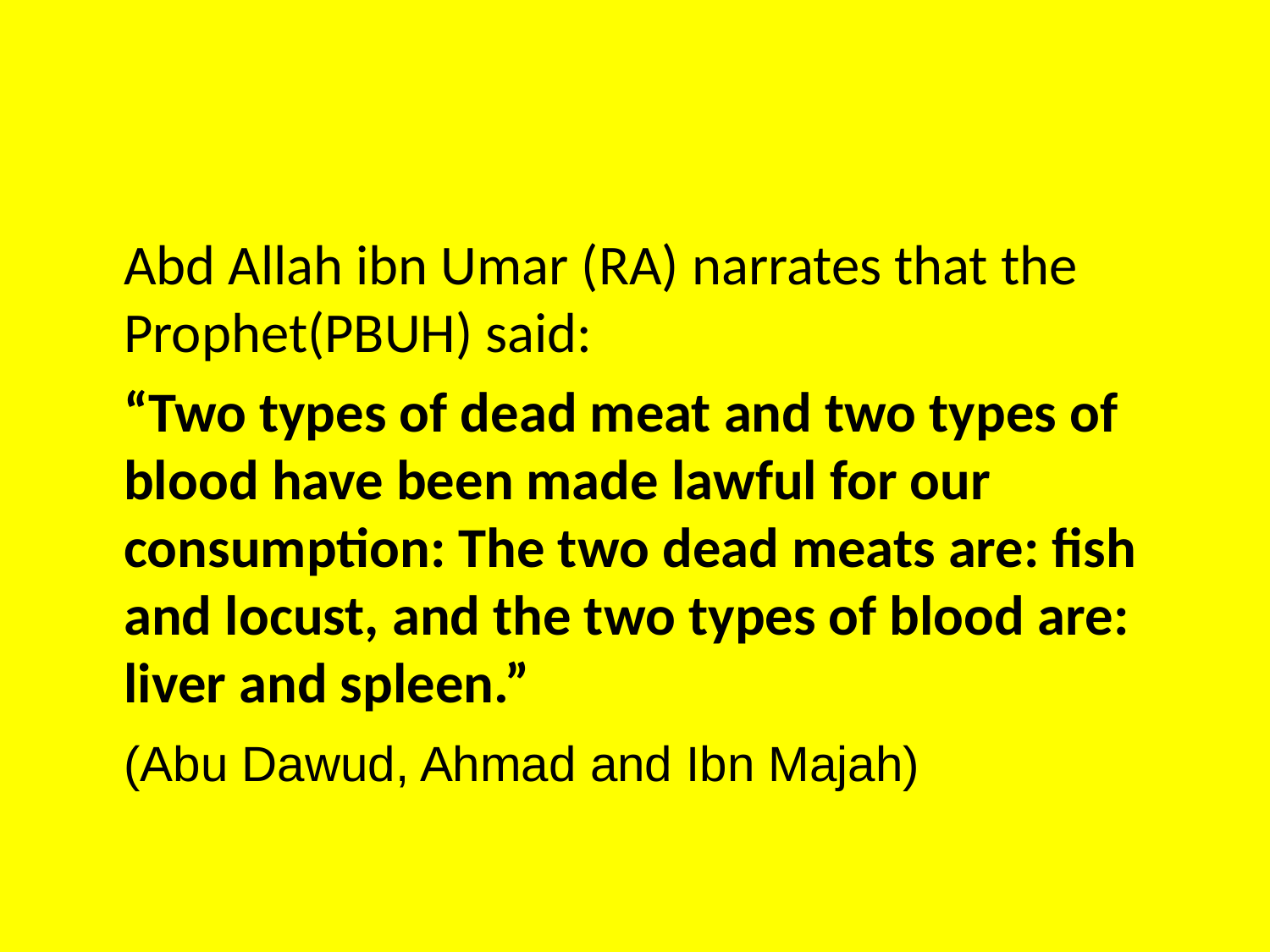

#
	Abd Allah ibn Umar (RA) narrates that the Prophet(PBUH) said:
	“Two types of dead meat and two types of blood have been made lawful for our consumption: The two dead meats are: fish and locust, and the two types of blood are: liver and spleen.”
	(Abu Dawud, Ahmad and Ibn Majah)